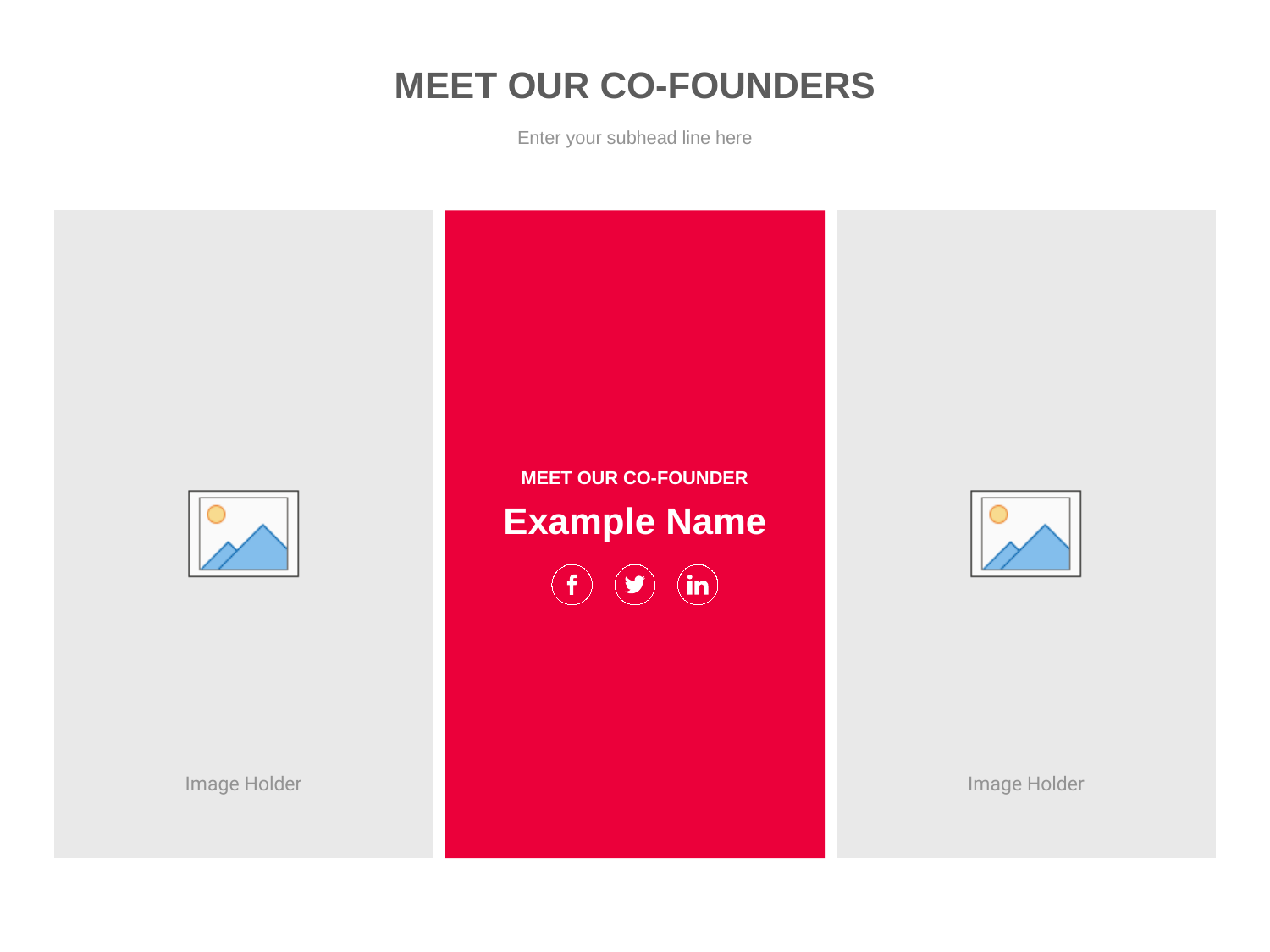

# MEET OUR CO-FOUNDERS
Enter your subhead line here

MEET OUR CO-FOUNDER
Example Name